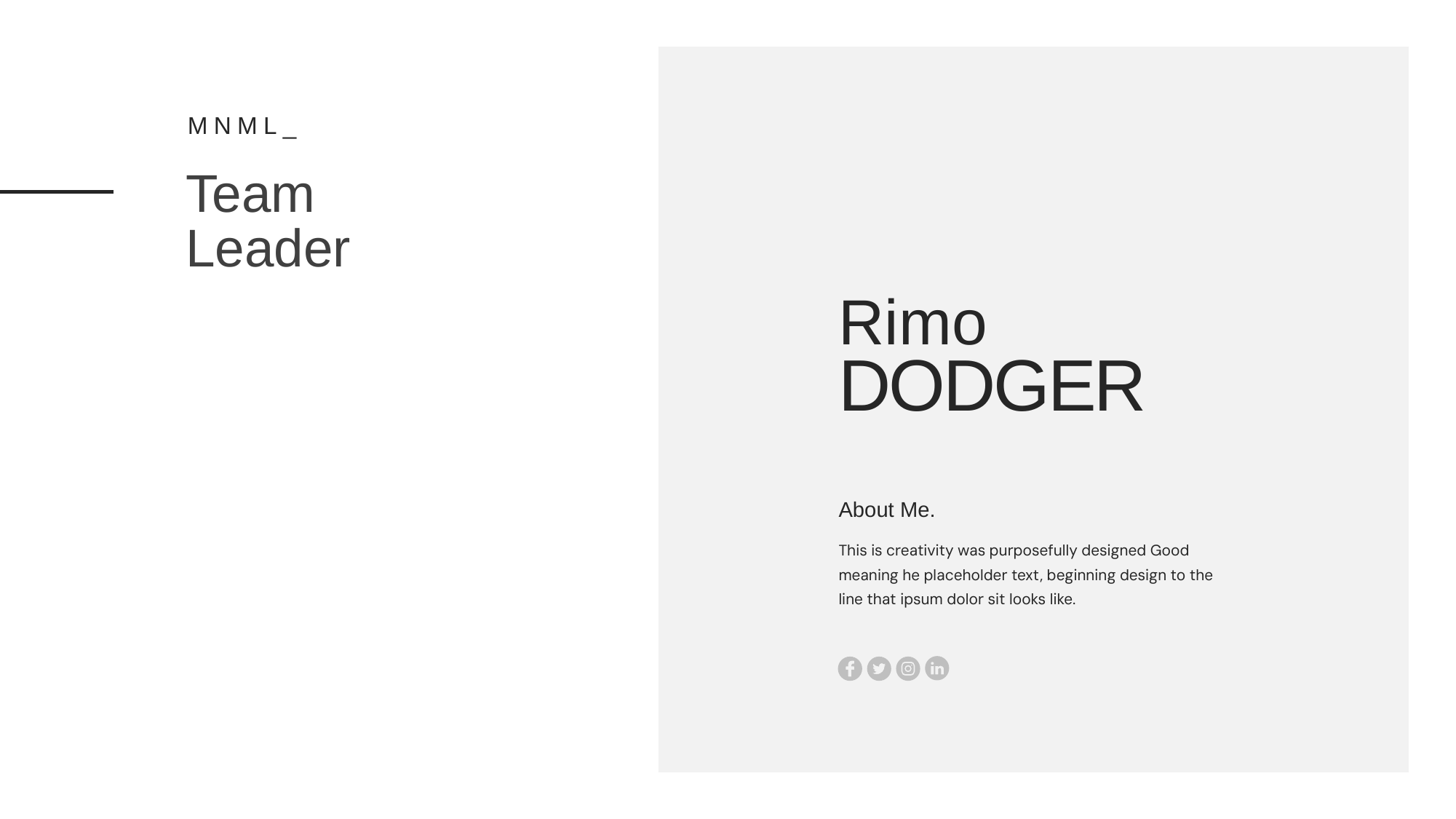

Mnml_
Team
Leader
Rimo
DODGER

About Me.
This is creativity was purposefully designed Good
meaning he placeholder text, beginning design to the line that ipsum dolor sit looks like.